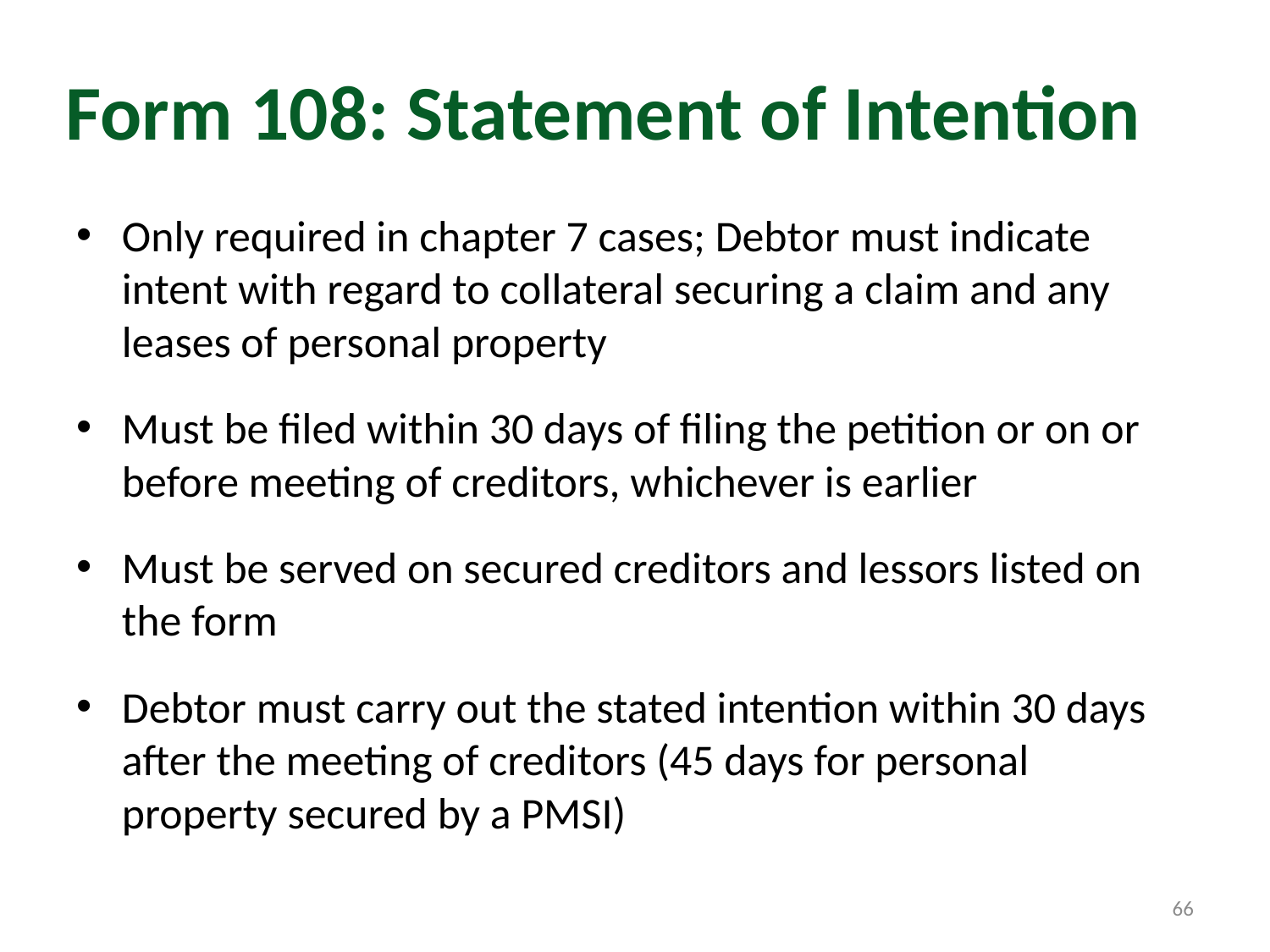

# Form 108: Statement of Intention
Only required in chapter 7 cases; Debtor must indicate intent with regard to collateral securing a claim and any leases of personal property
Must be filed within 30 days of filing the petition or on or before meeting of creditors, whichever is earlier
Must be served on secured creditors and lessors listed on the form
Debtor must carry out the stated intention within 30 days after the meeting of creditors (45 days for personal property secured by a PMSI)

66